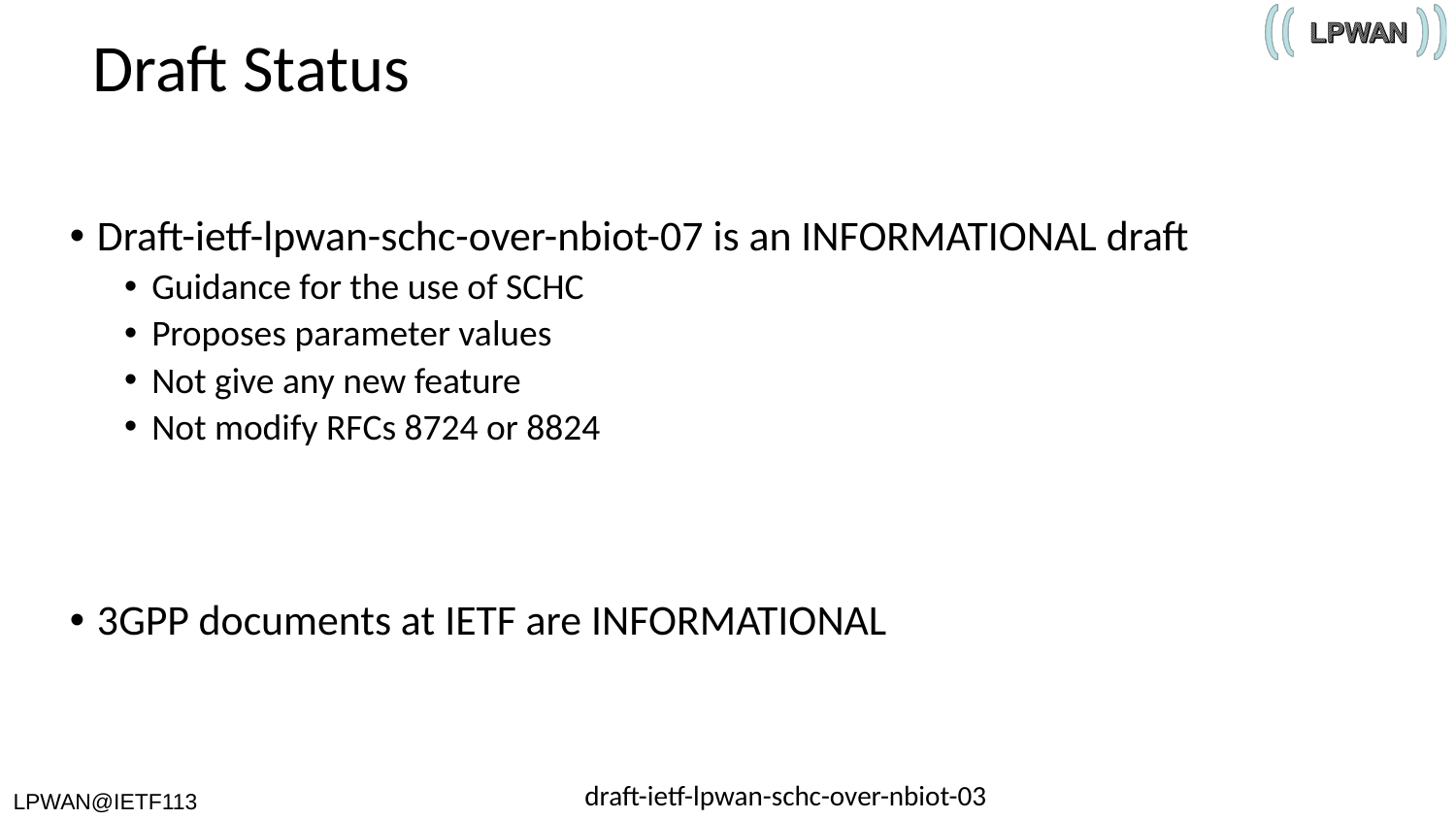

# Draft Status

Draft-ietf-lpwan-schc-over-nbiot-07 is an INFORMATIONAL draft
Guidance for the use of SCHC
Proposes parameter values
Not give any new feature
Not modify RFCs 8724 or 8824

3GPP documents at IETF are INFORMATIONAL

draft-ietf-lpwan-schc-over-nbiot-03